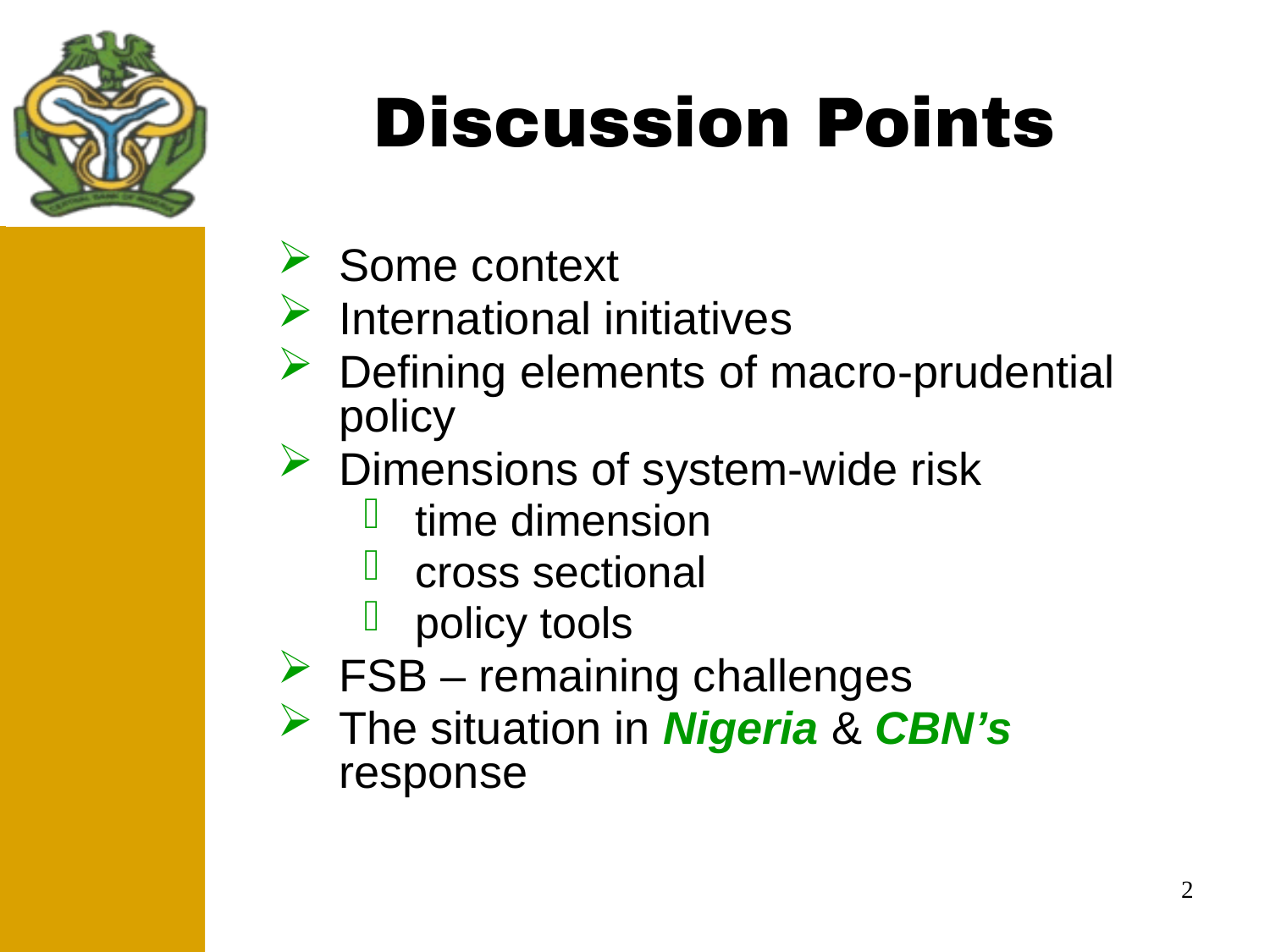

# Discussion Points
Some context
International initiatives
Defining elements of macro-prudential policy
Dimensions of system-wide risk
time dimension
cross sectional
policy tools
FSB – remaining challenges
The situation in Nigeria & CBN’s response
2